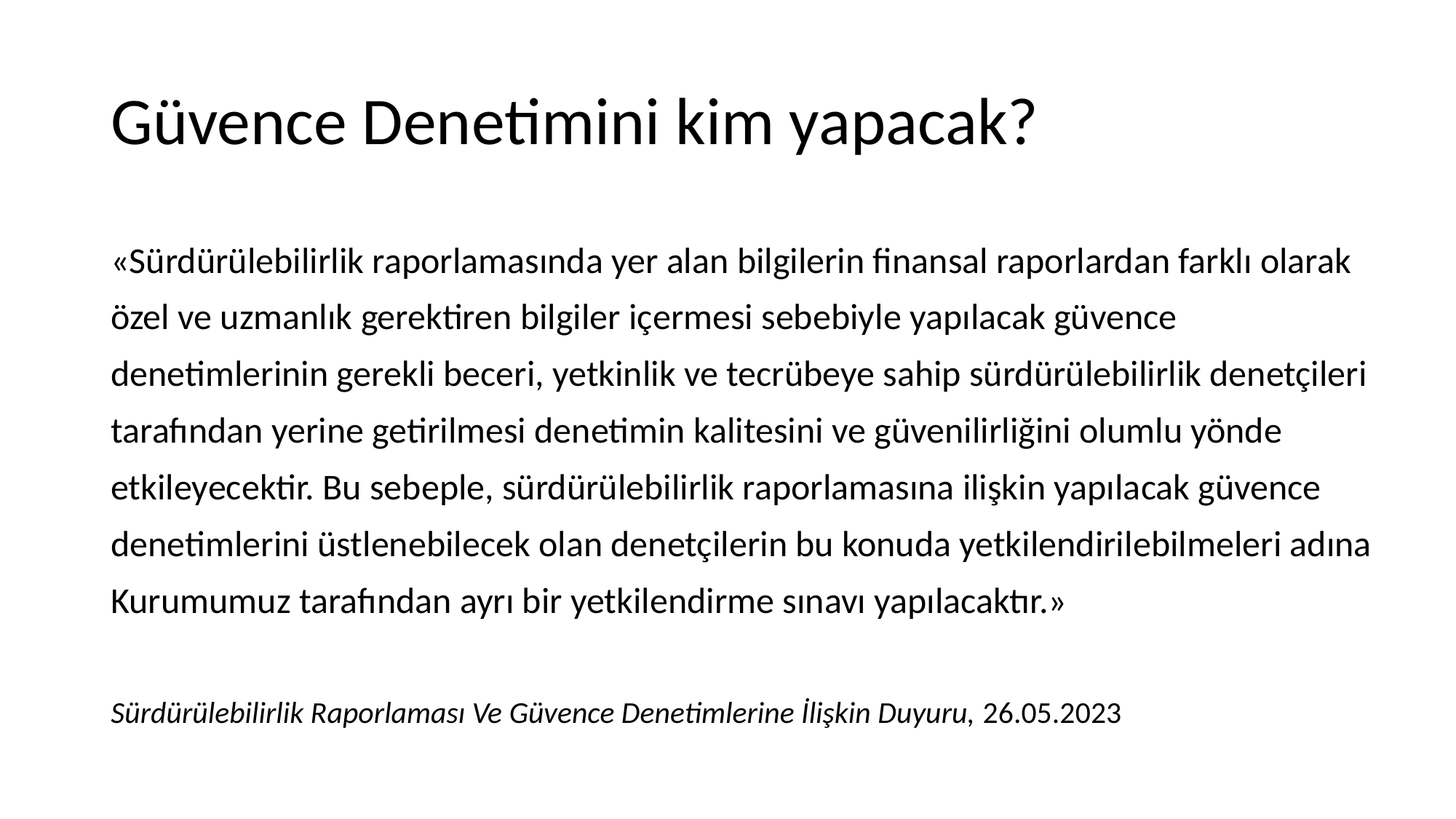

# Güvence Denetimini kim yapacak?
«Sürdürülebilirlik raporlamasında yer alan bilgilerin finansal raporlardan farklı olarak özel ve uzmanlık gerektiren bilgiler içermesi sebebiyle yapılacak güvence denetimlerinin gerekli beceri, yetkinlik ve tecrübeye sahip sürdürülebilirlik denetçileri tarafından yerine getirilmesi denetimin kalitesini ve güvenilirliğini olumlu yönde etkileyecektir. Bu sebeple, sürdürülebilirlik raporlamasına ilişkin yapılacak güvence denetimlerini üstlenebilecek olan denetçilerin bu konuda yetkilendirilebilmeleri adına Kurumumuz tarafından ayrı bir yetkilendirme sınavı yapılacaktır.»

Sürdürülebilirlik Raporlaması Ve Güvence Denetimlerine İlişkin Duyuru, 26.05.2023